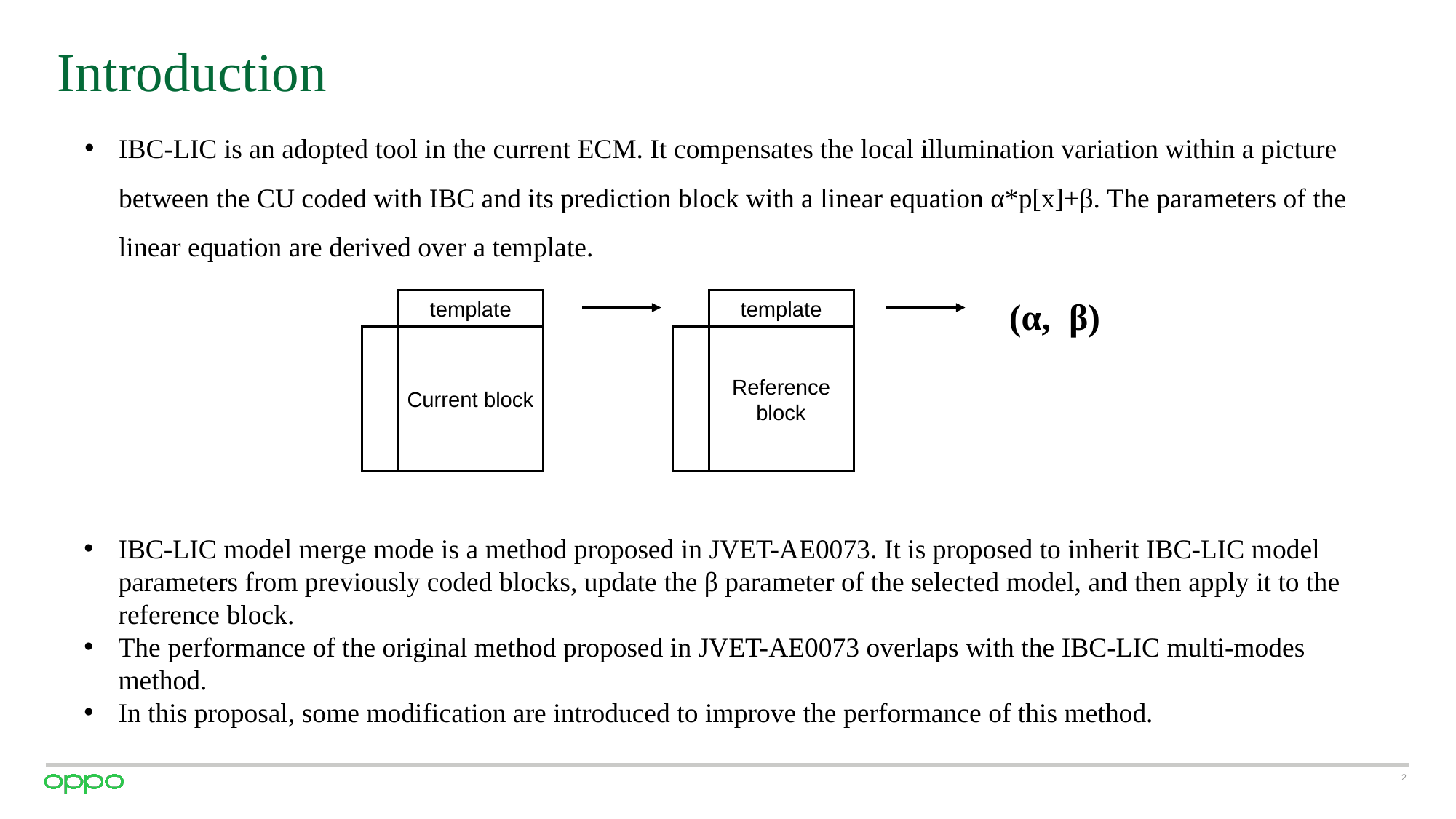

# Introduction
IBC-LIC is an adopted tool in the current ECM. It compensates the local illumination variation within a picture between the CU coded with IBC and its prediction block with a linear equation α*p[x]+β. The parameters of the linear equation are derived over a template.
(α,  β)
template
template
Current block

Reference block
IBC-LIC model merge mode is a method proposed in JVET-AE0073. It is proposed to inherit IBC-LIC model parameters from previously coded blocks, update the β parameter of the selected model, and then apply it to the reference block.
The performance of the original method proposed in JVET-AE0073 overlaps with the IBC-LIC multi-modes method.
In this proposal, some modification are introduced to improve the performance of this method.